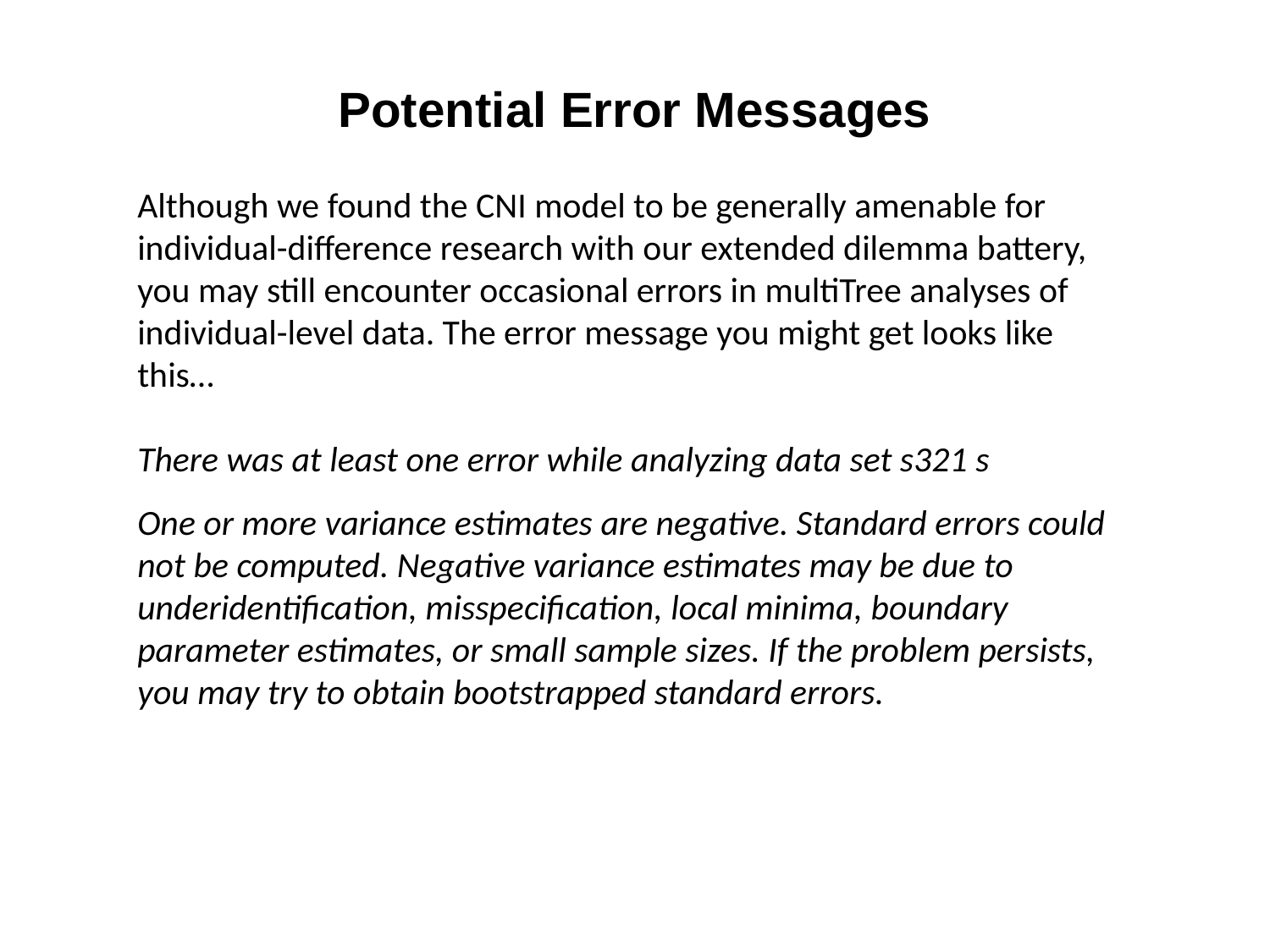

Potential Error Messages
Although we found the CNI model to be generally amenable for individual-difference research with our extended dilemma battery, you may still encounter occasional errors in multiTree analyses of individual-level data. The error message you might get looks like this…

There was at least one error while analyzing data set s321 s

One or more variance estimates are negative. Standard errors could not be computed. Negative variance estimates may be due to underidentification, misspecification, local minima, boundary parameter estimates, or small sample sizes. If the problem persists, you may try to obtain bootstrapped standard errors.